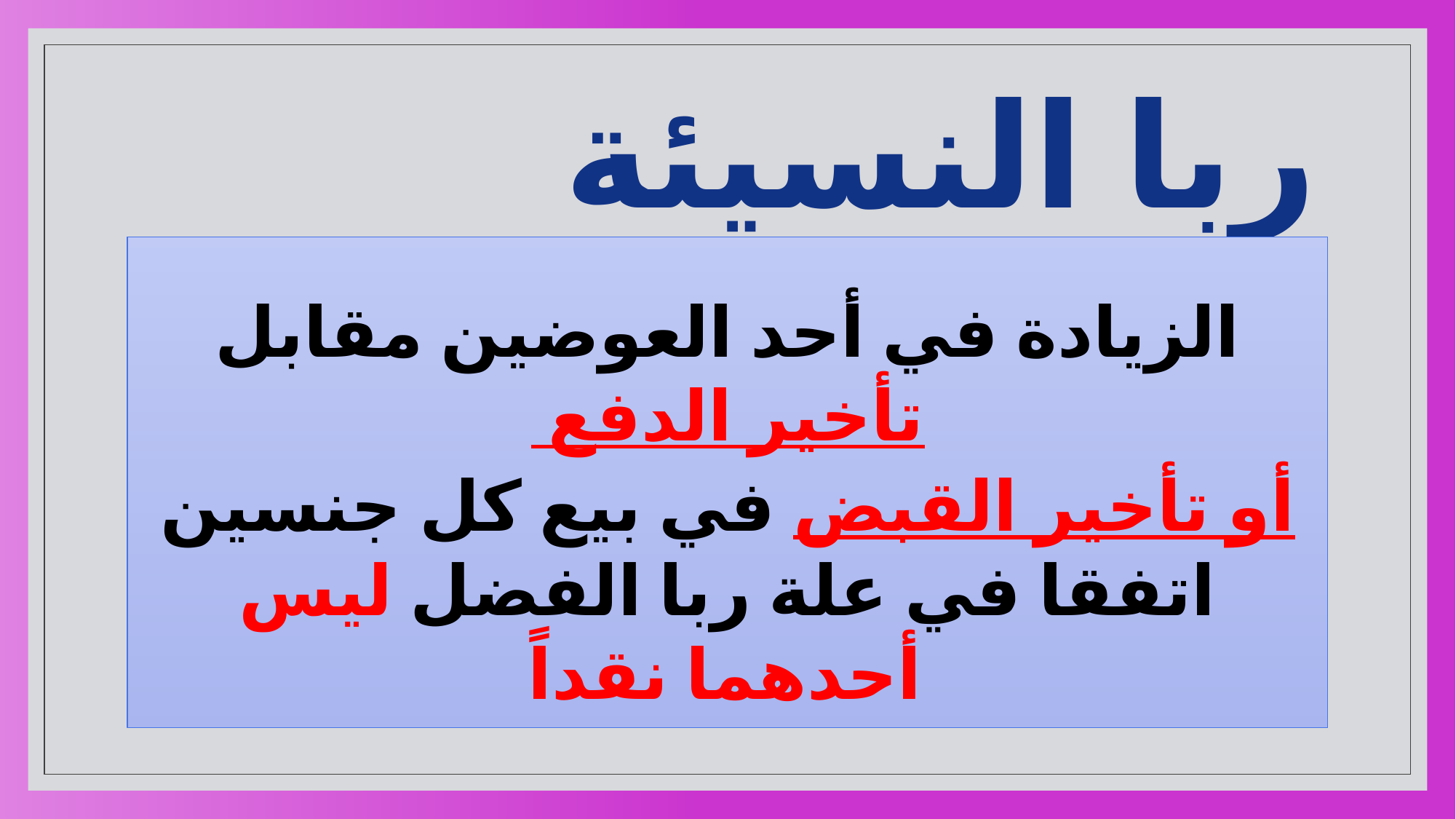

# ربا النسيئة

الزيادة في أحد العوضين مقابل تأخير الدفع
أو تأخير القبض في بيع كل جنسين اتفقا في علة ربا الفضل ليس أحدهما نقداً